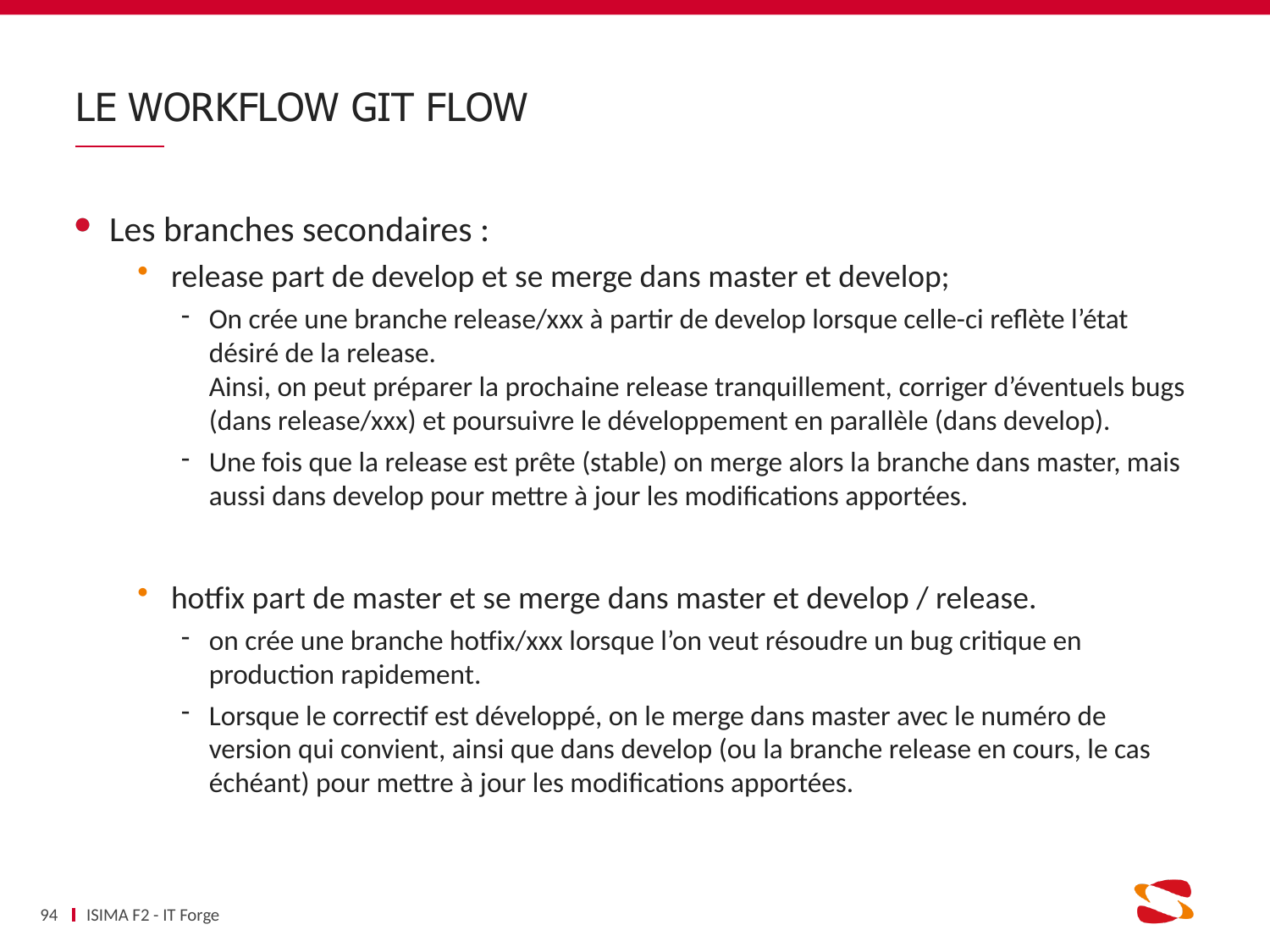

# Le workflow git flow

Les branches secondaires :
release part de develop et se merge dans master et develop;
On crée une branche release/xxx à partir de develop lorsque celle-ci reflète l’état désiré de la release.
Ainsi, on peut préparer la prochaine release tranquillement, corriger d’éventuels bugs (dans release/xxx) et poursuivre le développement en parallèle (dans develop).
Une fois que la release est prête (stable) on merge alors la branche dans master, mais aussi dans develop pour mettre à jour les modifications apportées.

hotfix part de master et se merge dans master et develop / release.
on crée une branche hotfix/xxx lorsque l’on veut résoudre un bug critique en production rapidement.
Lorsque le correctif est développé, on le merge dans master avec le numéro de version qui convient, ainsi que dans develop (ou la branche release en cours, le cas échéant) pour mettre à jour les modifications apportées.

94
ISIMA F2 - IT Forge